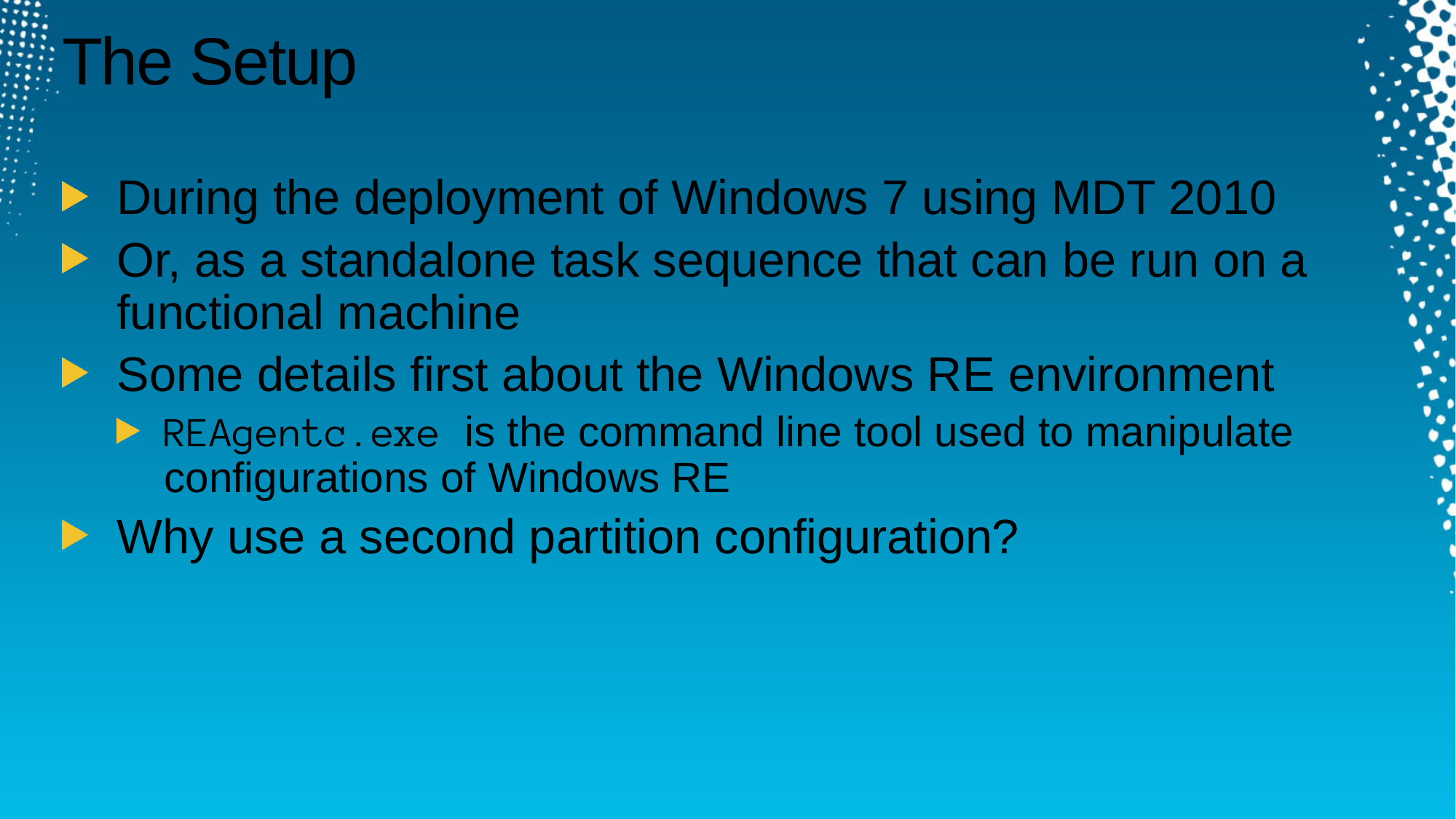

# The Setup
During the deployment of Windows 7 using MDT 2010
Or, as a standalone task sequence that can be run on a functional machine
Some details first about the Windows RE environment
REAgentc.exe is the command line tool used to manipulate configurations of Windows RE
Why use a second partition configuration?